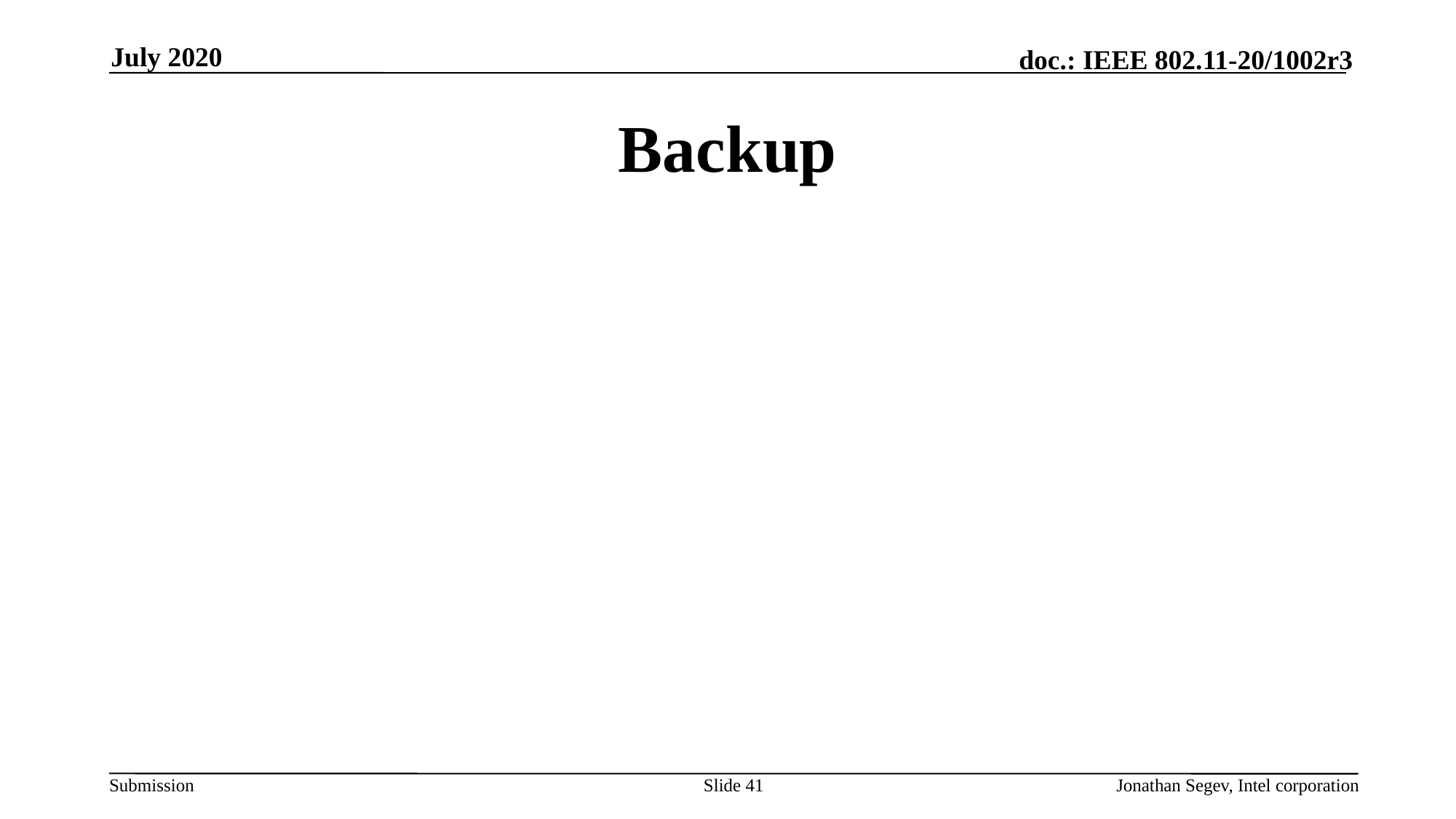

July 2020
# Backup

Slide 41
Jonathan Segev, Intel corporation